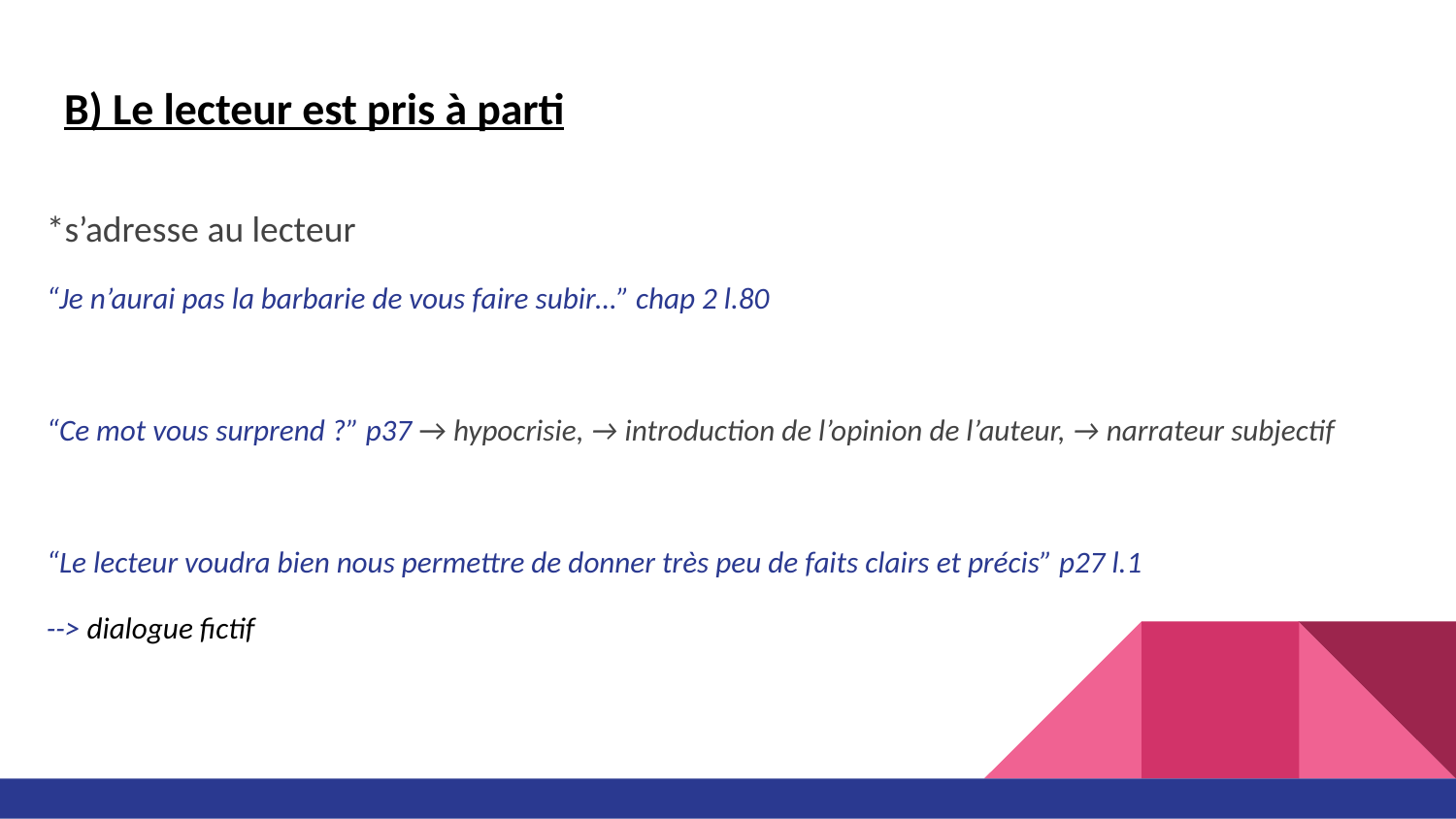

# B) Le lecteur est pris à parti
*s’adresse au lecteur
“Je n’aurai pas la barbarie de vous faire subir…” chap 2 l.80

“Ce mot vous surprend ?” p37 → hypocrisie, → introduction de l’opinion de l’auteur, → narrateur subjectif

“Le lecteur voudra bien nous permettre de donner très peu de faits clairs et précis” p27 l.1
--> dialogue fictif